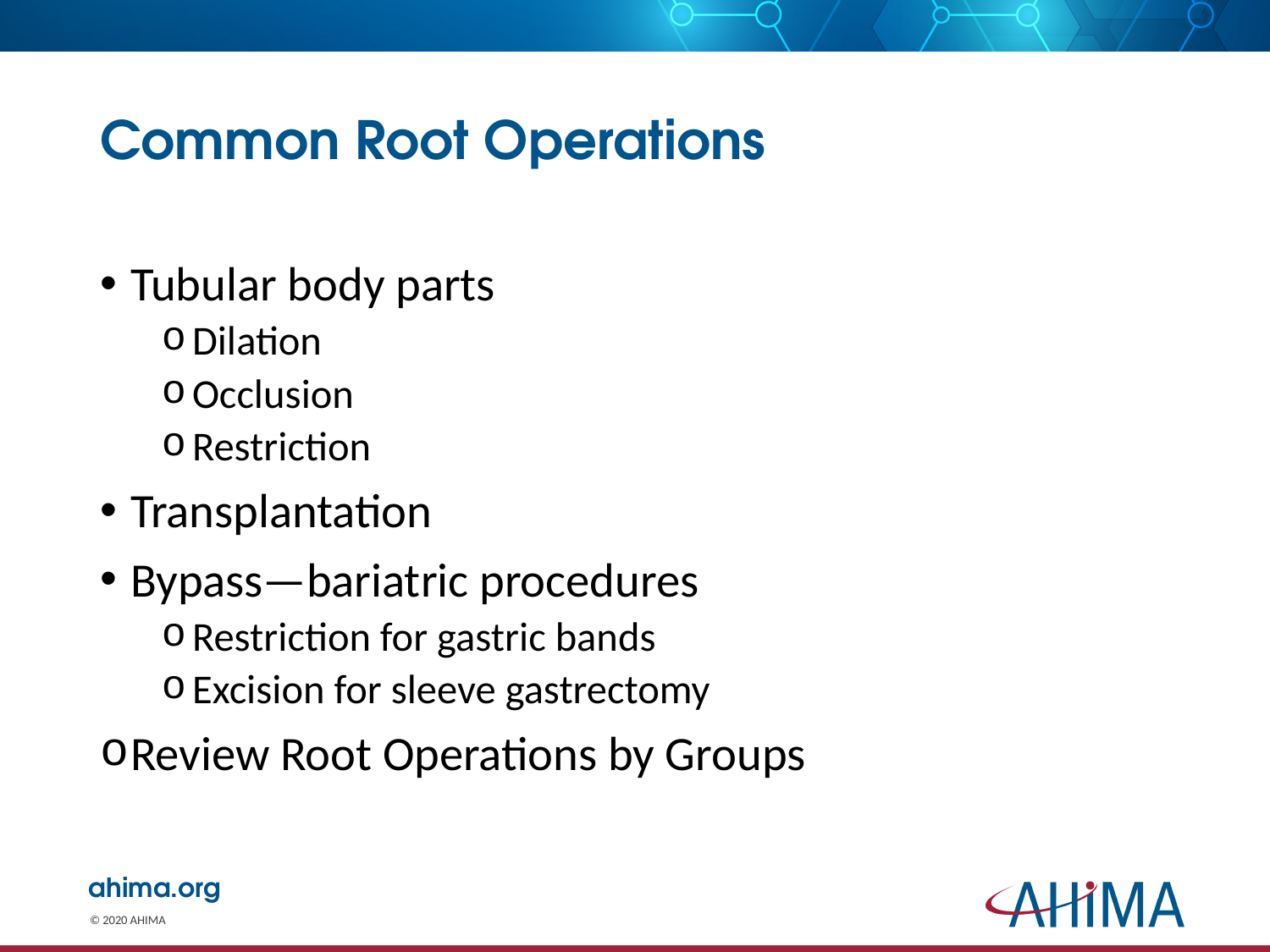

# Common Root Operations
Tubular body parts
Dilation
Occlusion
Restriction
Transplantation
Bypass—bariatric procedures
Restriction for gastric bands
Excision for sleeve gastrectomy
Review Root Operations by Groups